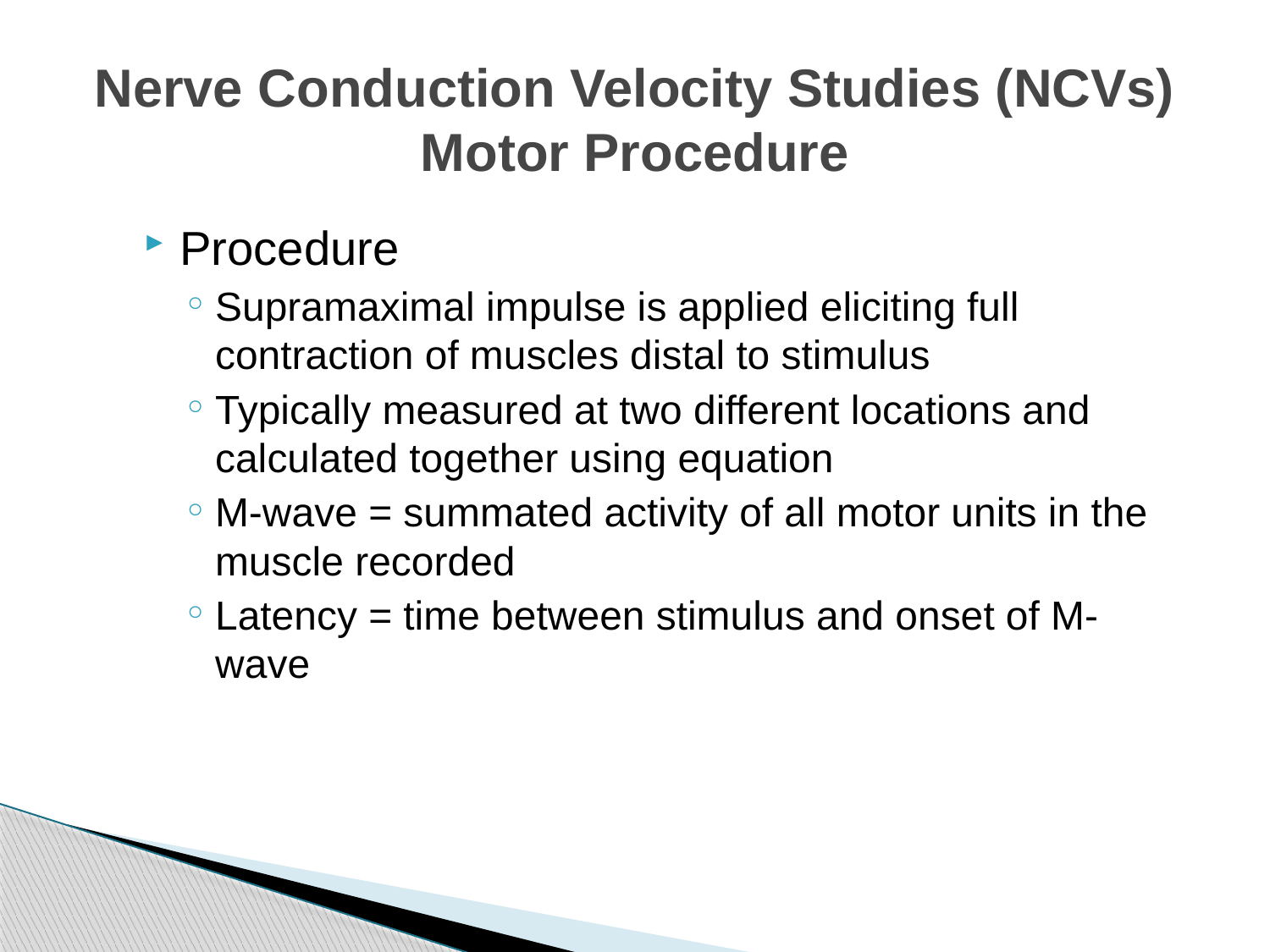

# Nerve Conduction Velocity Studies (NCVs) Motor Procedure
Procedure
Supramaximal impulse is applied eliciting full contraction of muscles distal to stimulus
Typically measured at two different locations and calculated together using equation
M-wave = summated activity of all motor units in the muscle recorded
Latency = time between stimulus and onset of M-wave